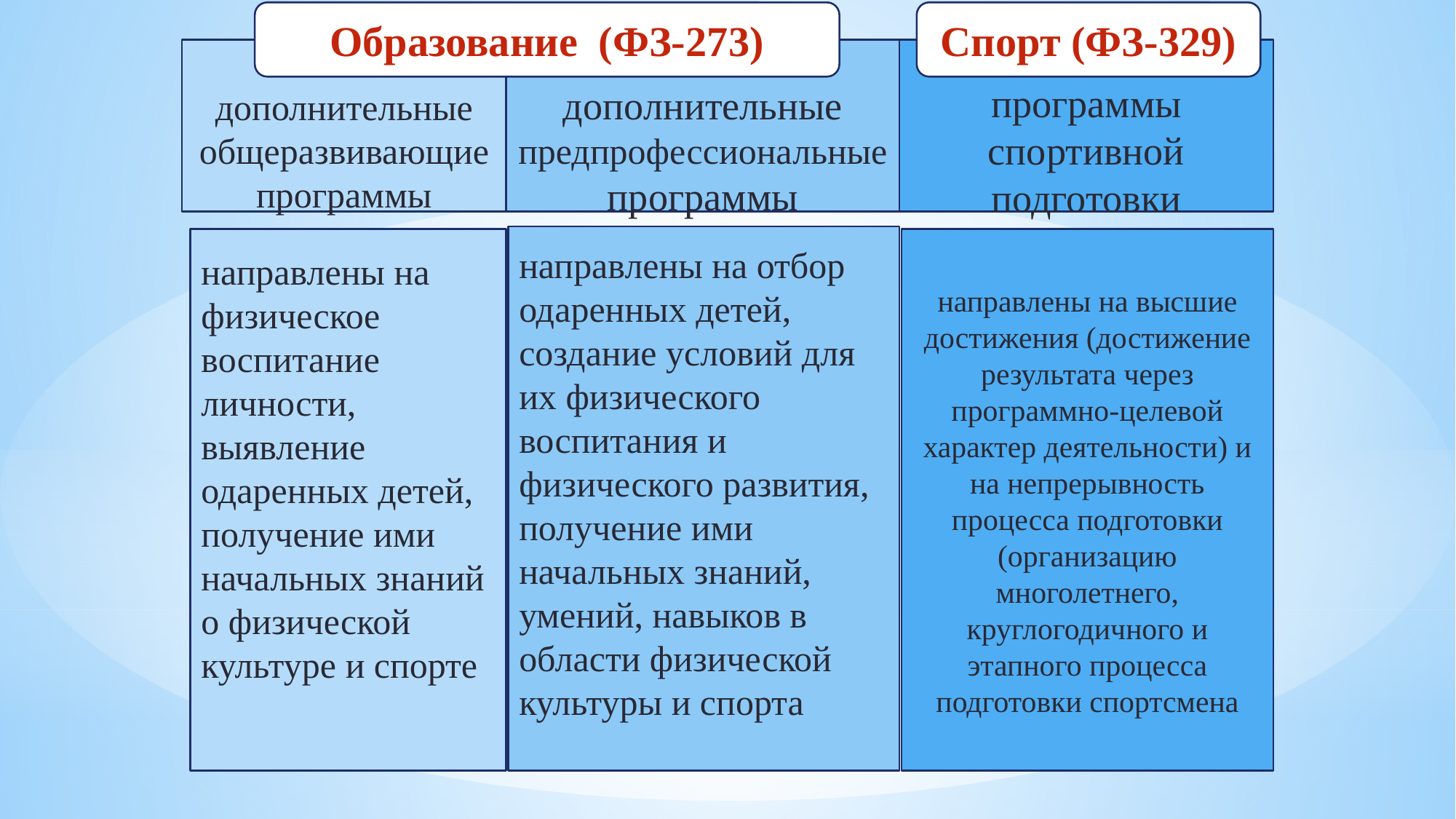

Образование  (ФЗ-273)
Спорт (ФЗ-329)

дополнительные общеразвивающие
программы

дополнительные предпрофессиональные программы

программы спортивной подготовки

направлены на отбор одаренных детей, создание условий для их физического воспитания и физического развития, получение ими начальных знаний, умений, навыков в области физической культуры и спорта

направлены на физическое воспитание личности, выявление одаренных детей, получение ими начальных знаний о физической культуре и спорте

направлены на высшие достижения (достижение результата через программно-целевой характер деятельности) и на непрерывность процесса подготовки (организацию многолетнего, круглогодичного и этапного процесса подготовки спортсмена